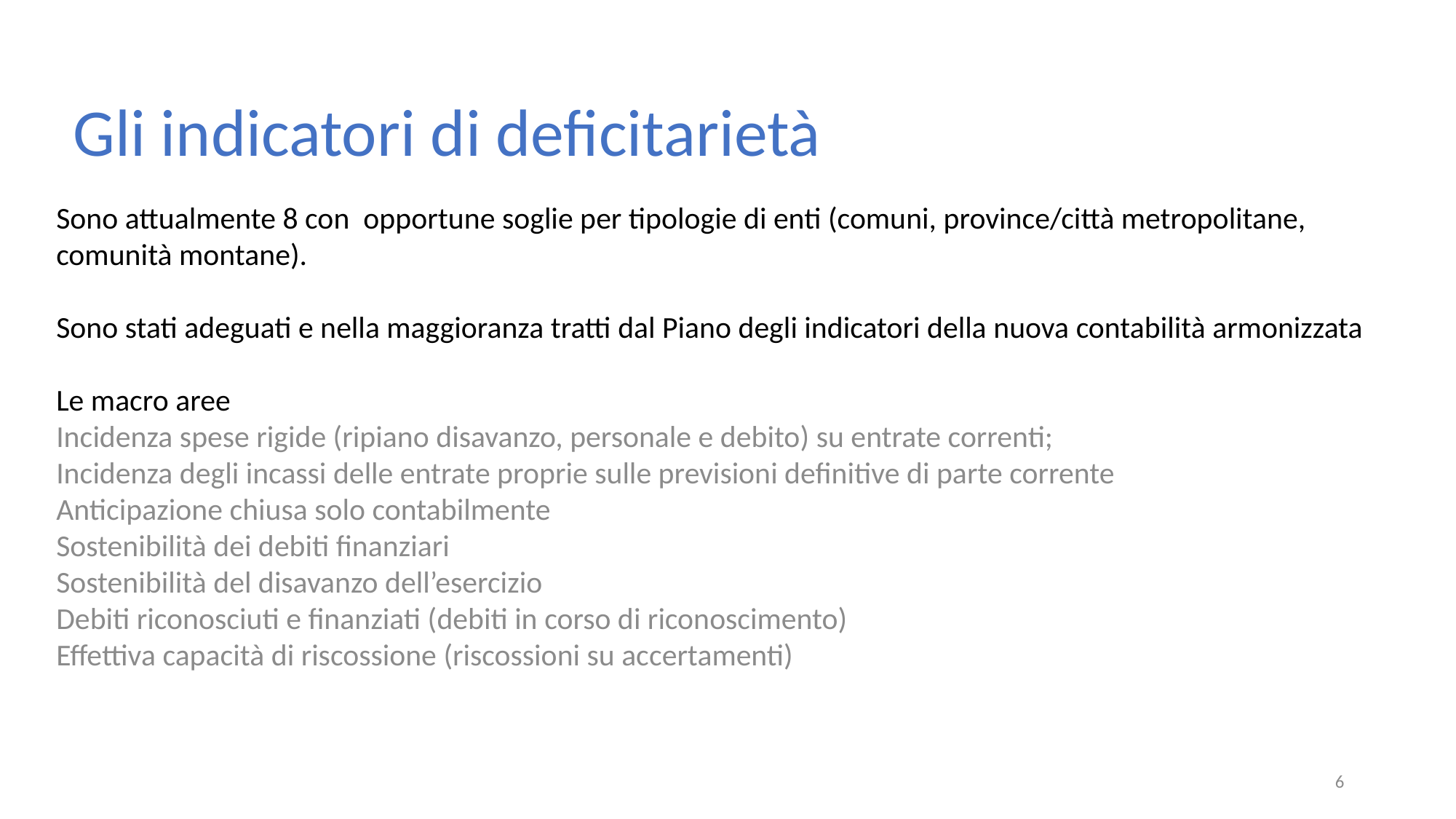

# Gli indicatori di deficitarietà

Sono attualmente 8 con  opportune soglie per tipologie di enti (comuni, province/città metropolitane, comunità montane).

Sono stati adeguati e nella maggioranza tratti dal Piano degli indicatori della nuova contabilità armonizzata

Le macro aree
Incidenza spese rigide (ripiano disavanzo, personale e debito) su entrate correnti;
Incidenza degli incassi delle entrate proprie sulle previsioni definitive di parte corrente
Anticipazione chiusa solo contabilmente
Sostenibilità dei debiti finanziari
Sostenibilità del disavanzo dell’esercizio
Debiti riconosciuti e finanziati (debiti in corso di riconoscimento)
Effettiva capacità di riscossione (riscossioni su accertamenti)

6